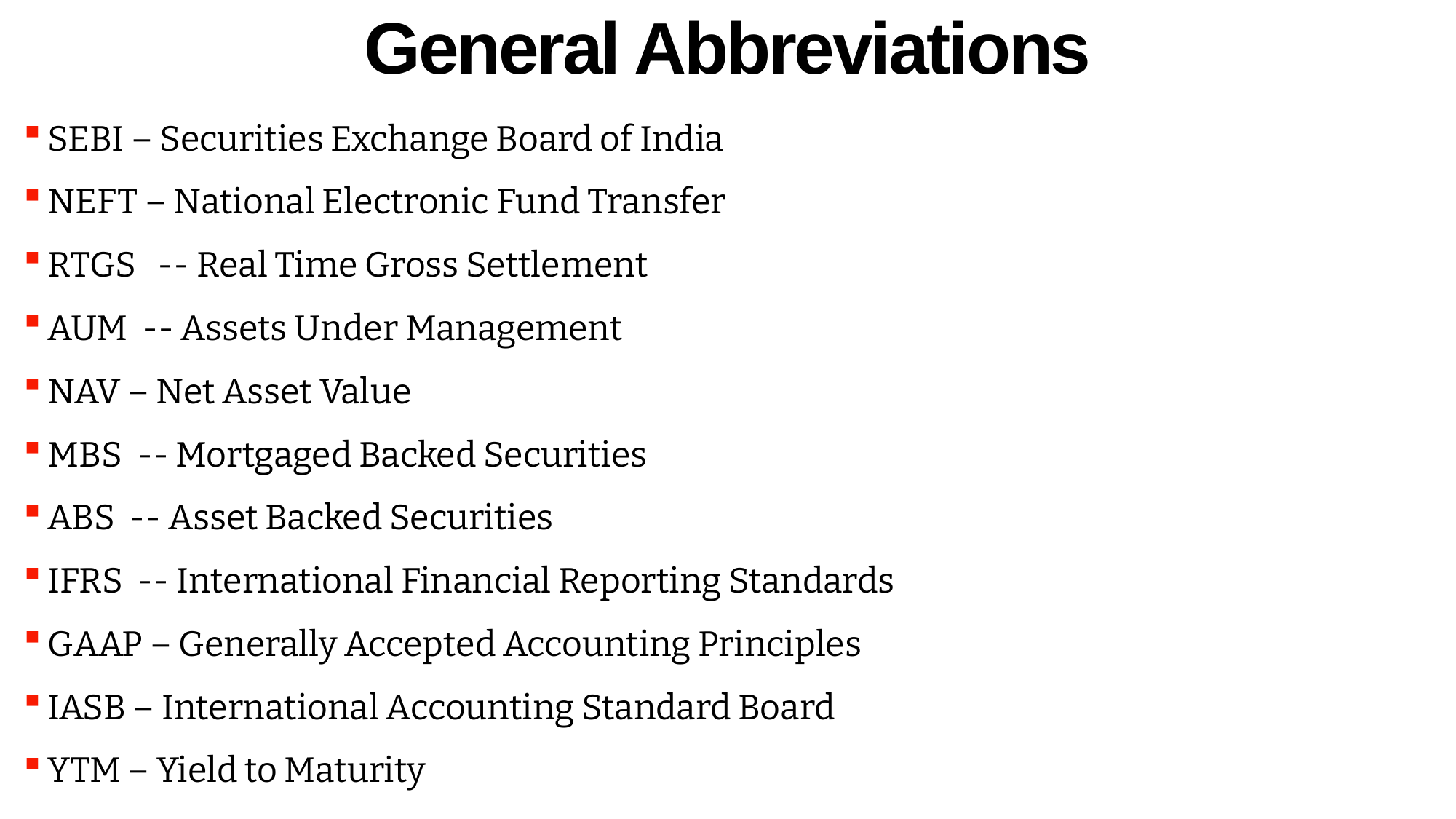

General Abbreviations

SEBI – Securities Exchange Board of India
NEFT – National Electronic Fund Transfer
RTGS   -- Real Time Gross Settlement
AUM  -- Assets Under Management
NAV – Net Asset Value
MBS  -- Mortgaged Backed Securities
ABS  -- Asset Backed Securities
IFRS  -- International Financial Reporting Standards
GAAP – Generally Accepted Accounting Principles
IASB – International Accounting Standard Board
YTM – Yield to Maturity